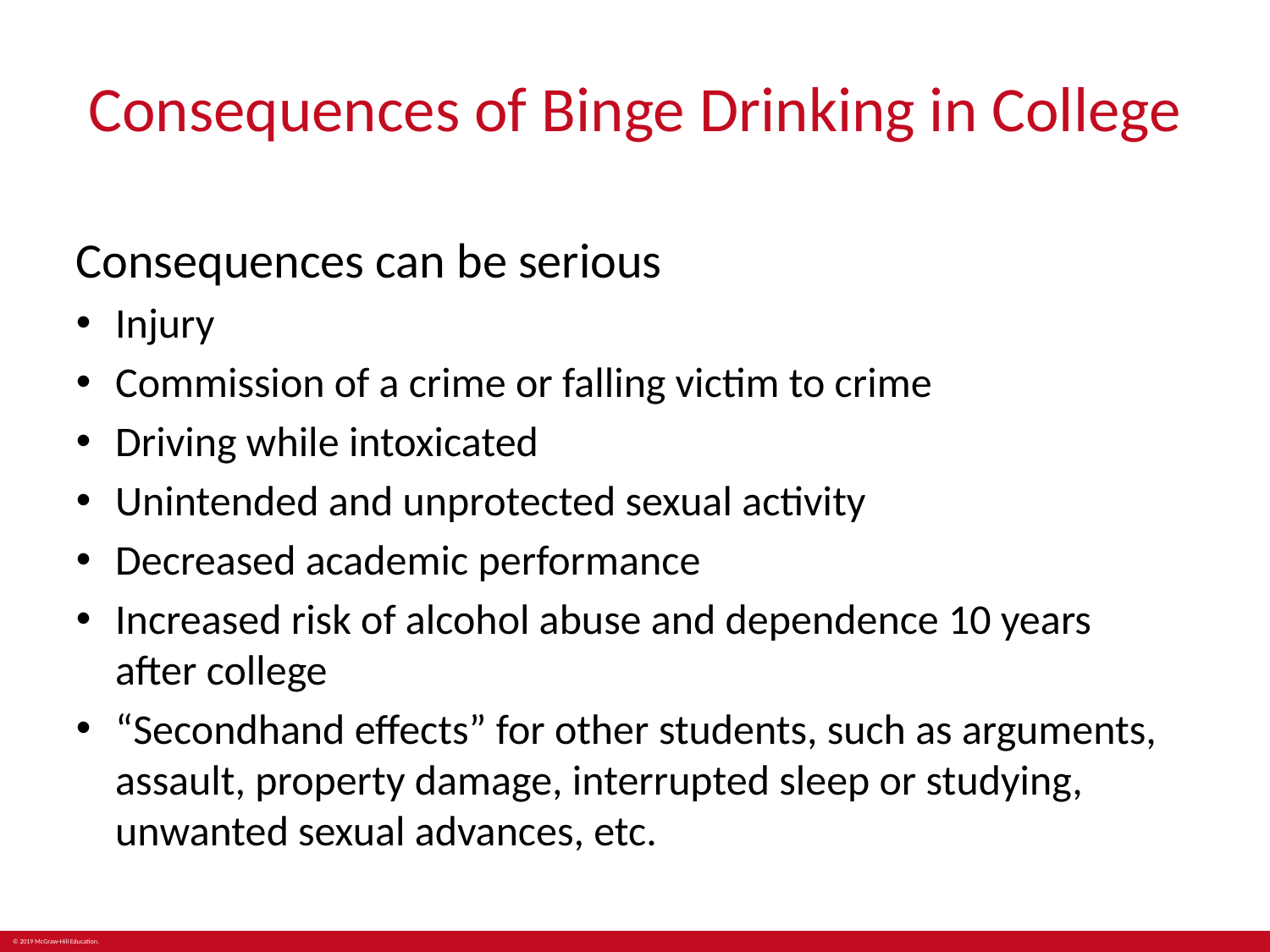

# Consequences of Binge Drinking in College
Consequences can be serious
Injury
Commission of a crime or falling victim to crime
Driving while intoxicated
Unintended and unprotected sexual activity
Decreased academic performance
Increased risk of alcohol abuse and dependence 10 years
after college
“Secondhand effects” for other students, such as arguments, assault, property damage, interrupted sleep or studying, unwanted sexual advances, etc.